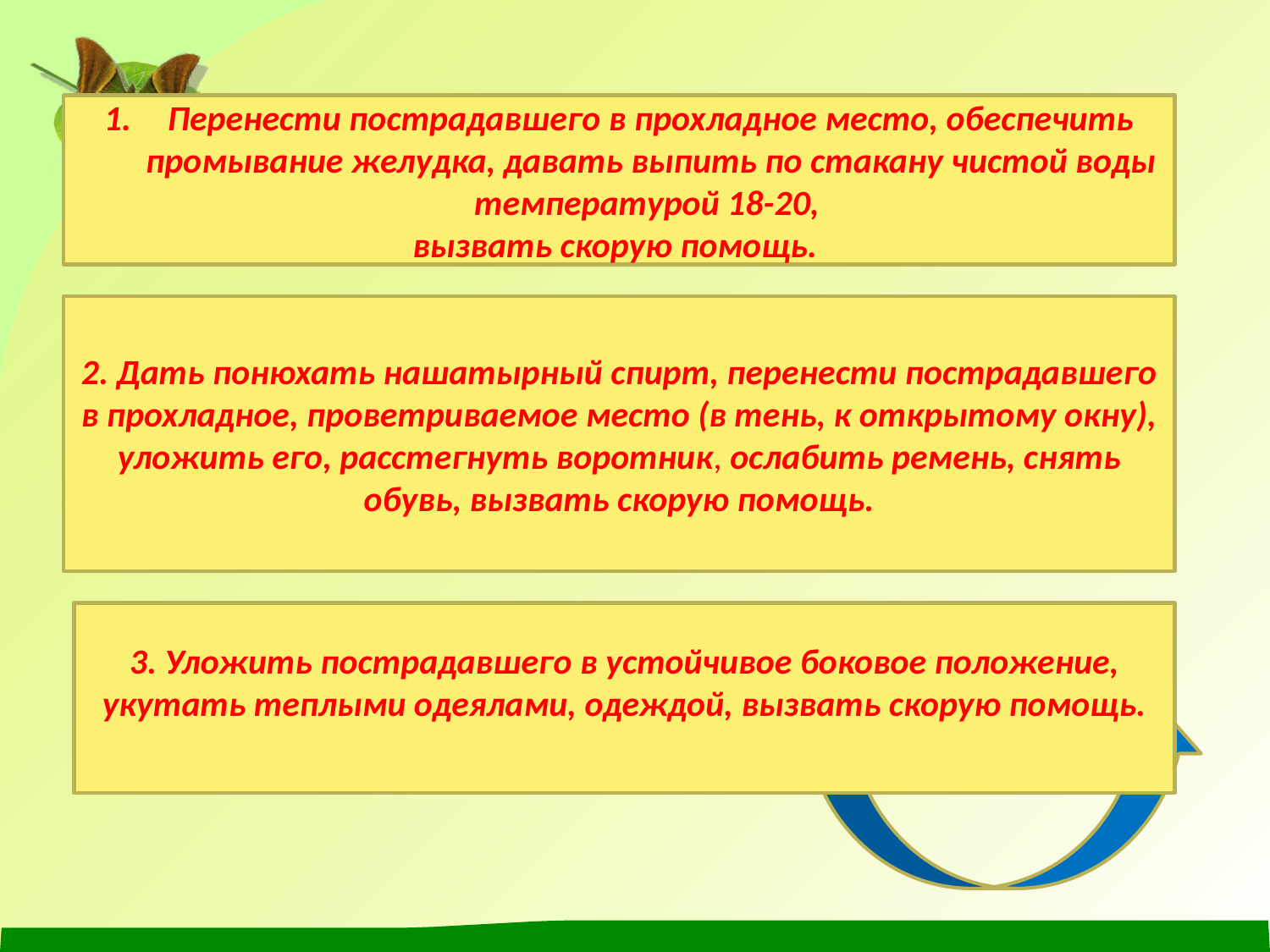

Перенести пострадавшего в прохладное место, обеспечить промывание желудка, давать выпить по стакану чистой воды температурой 18-20,
вызвать скорую помощь.
2. Дать понюхать нашатырный спирт, перенести пострадавшего в прохладное, проветриваемое место (в тень, к открытому окну), уложить его, расстегнуть воротник, ослабить ремень, снять обувь, вызвать скорую помощь.

3. Уложить пострадавшего в устойчивое боковое положение, укутать теплыми одеялами, одеждой, вызвать скорую помощь.